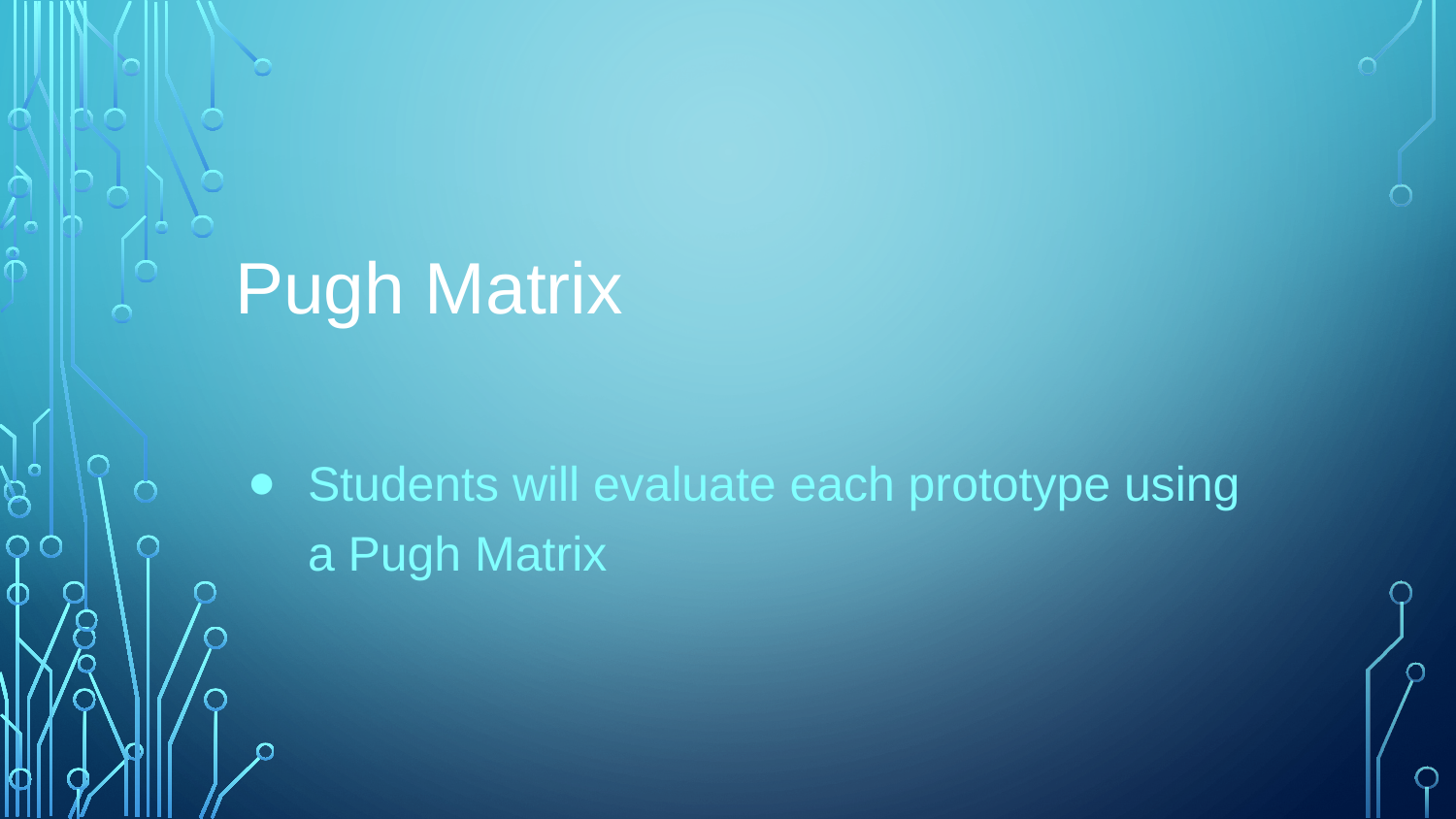

# Pugh Matrix

Students will evaluate each prototype using a Pugh Matrix